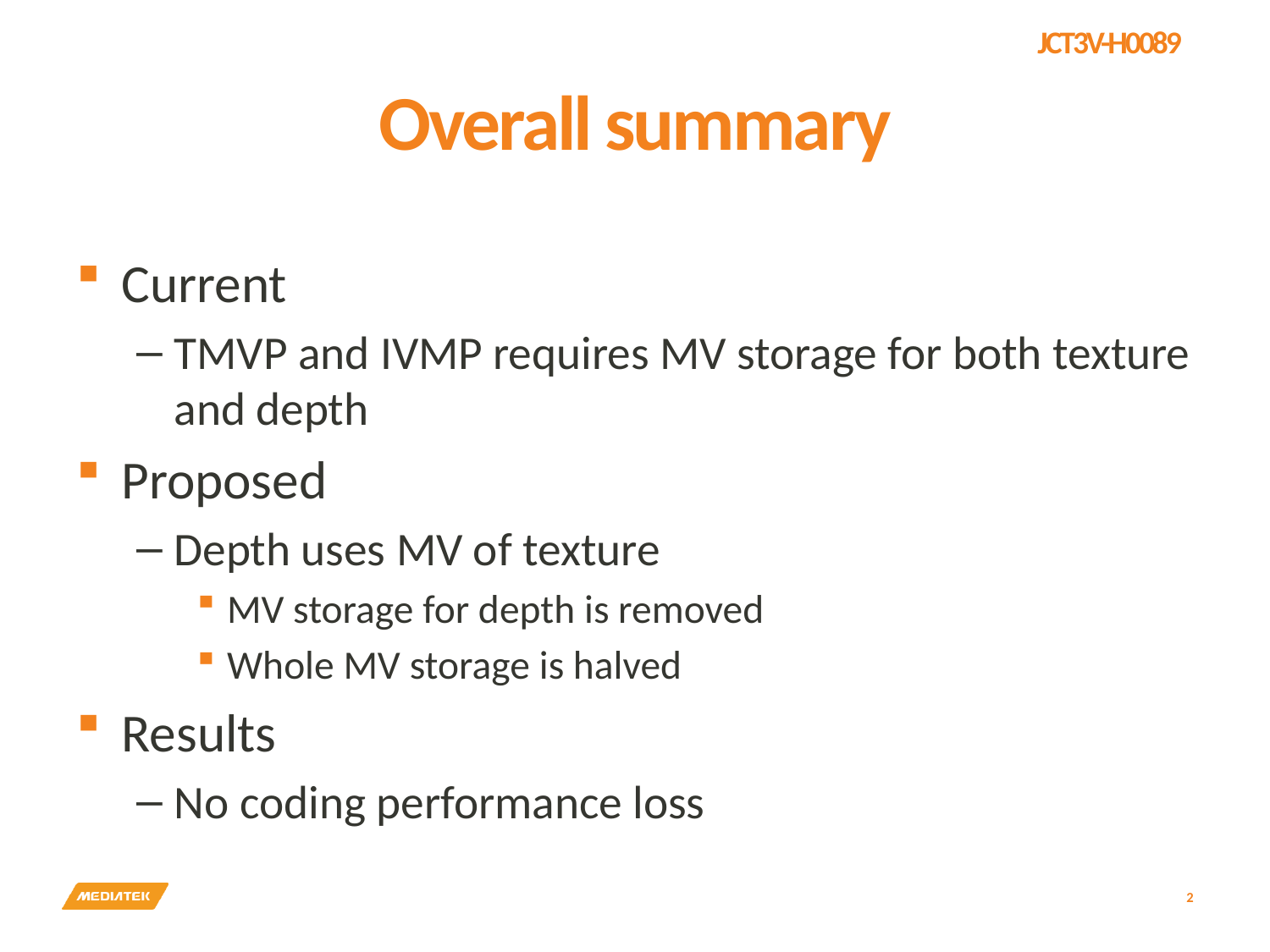

# Overall summary
Current
TMVP and IVMP requires MV storage for both texture and depth
Proposed
Depth uses MV of texture
MV storage for depth is removed
Whole MV storage is halved
Results
No coding performance loss

2